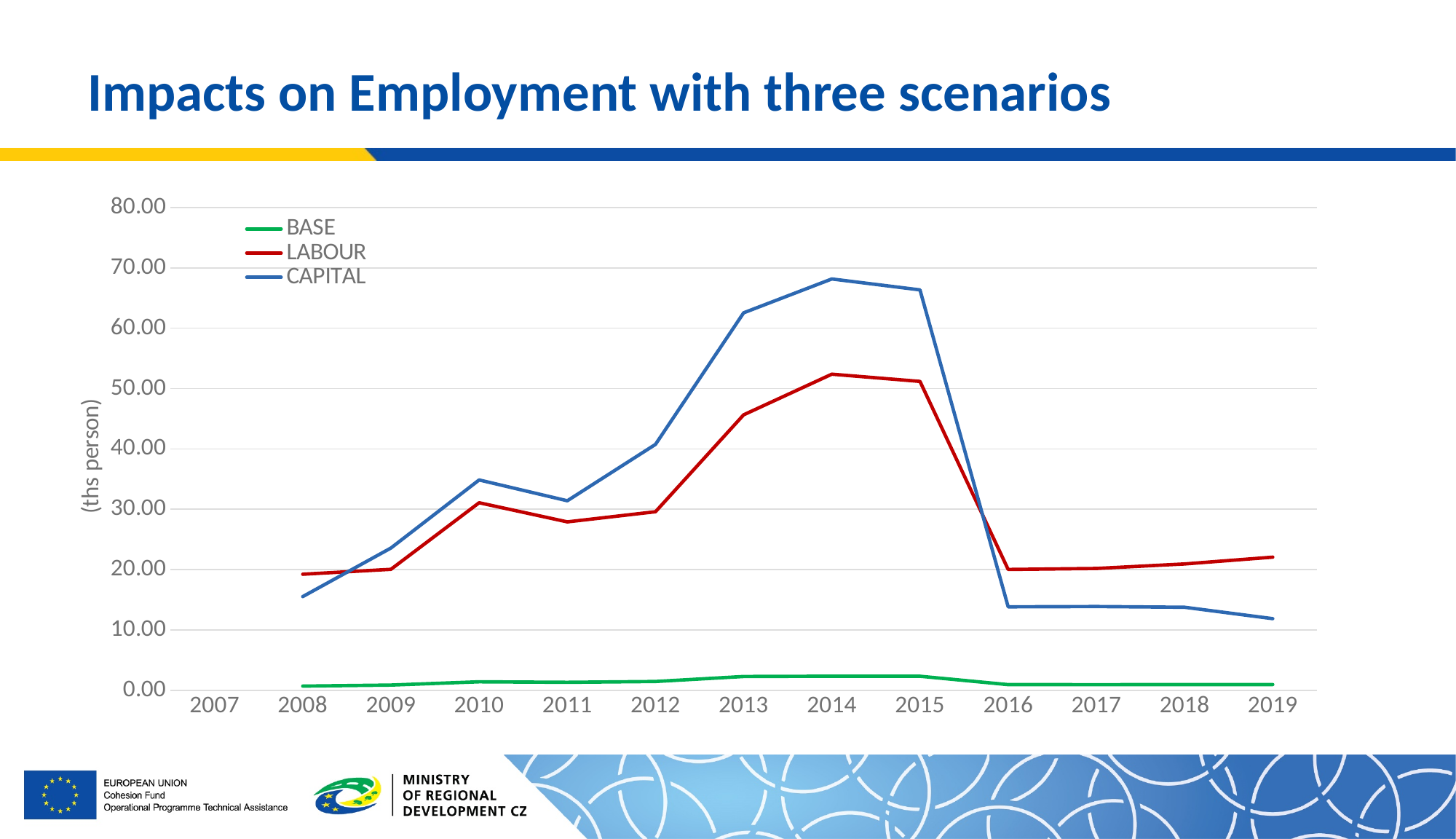

# Impacts on Employment with three scenarios

### Chart

| Category | BASE | LABOUR | CAPITAL |
|---|---|---|---|
| 2007 | None | None | None |
| 2008 | 0.6849572105453301 | 19.232227705876994 | 15.52863019906431 |
| 2009 | 0.8595152361237016 | 20.041608295074184 | 23.56613315320169 |
| 2010 | 1.399218579708867 | 31.074391841686747 | 34.86019163770311 |
| 2011 | 1.3137494525462714 | 27.908932439547698 | 31.404546159779784 |
| 2012 | 1.4524175934767327 | 29.58453074006593 | 40.75133601387324 |
| 2013 | 2.2763742688300272 | 45.64563415074599 | 62.55737883734105 |
| 2014 | 2.328998929502958 | 52.38413726968224 | 68.16686259468247 |
| 2015 | 2.3229167514007414 | 51.17953452032316 | 66.35396004115569 |
| 2016 | 0.9355305913840941 | 20.016547380387692 | 13.821943335711012 |
| 2017 | 0.9253509844779009 | 20.184406785368083 | 13.873330123155256 |
| 2018 | 0.9350210974574792 | 20.938886234787333 | 13.756436697398158 |
| 2019 | 0.9512506272152813 | 22.05774232934641 | 11.863712429368888 |